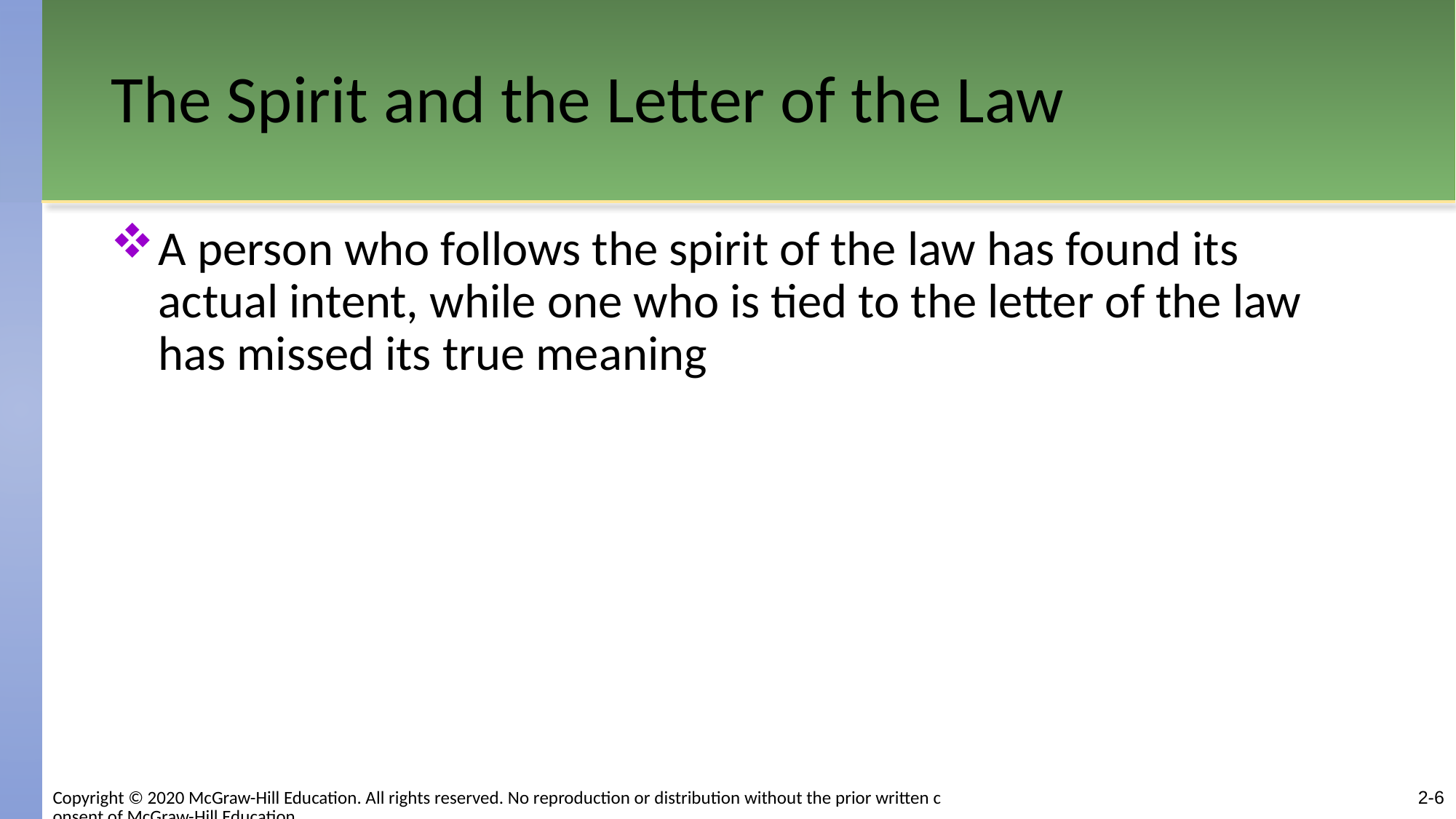

# The Spirit and the Letter of the Law
A person who follows the spirit of the law has found its actual intent, while one who is tied to the letter of the law has missed its true meaning
2-6
Copyright © 2020 McGraw-Hill Education. All rights reserved. No reproduction or distribution without the prior written consent of McGraw-Hill Education.